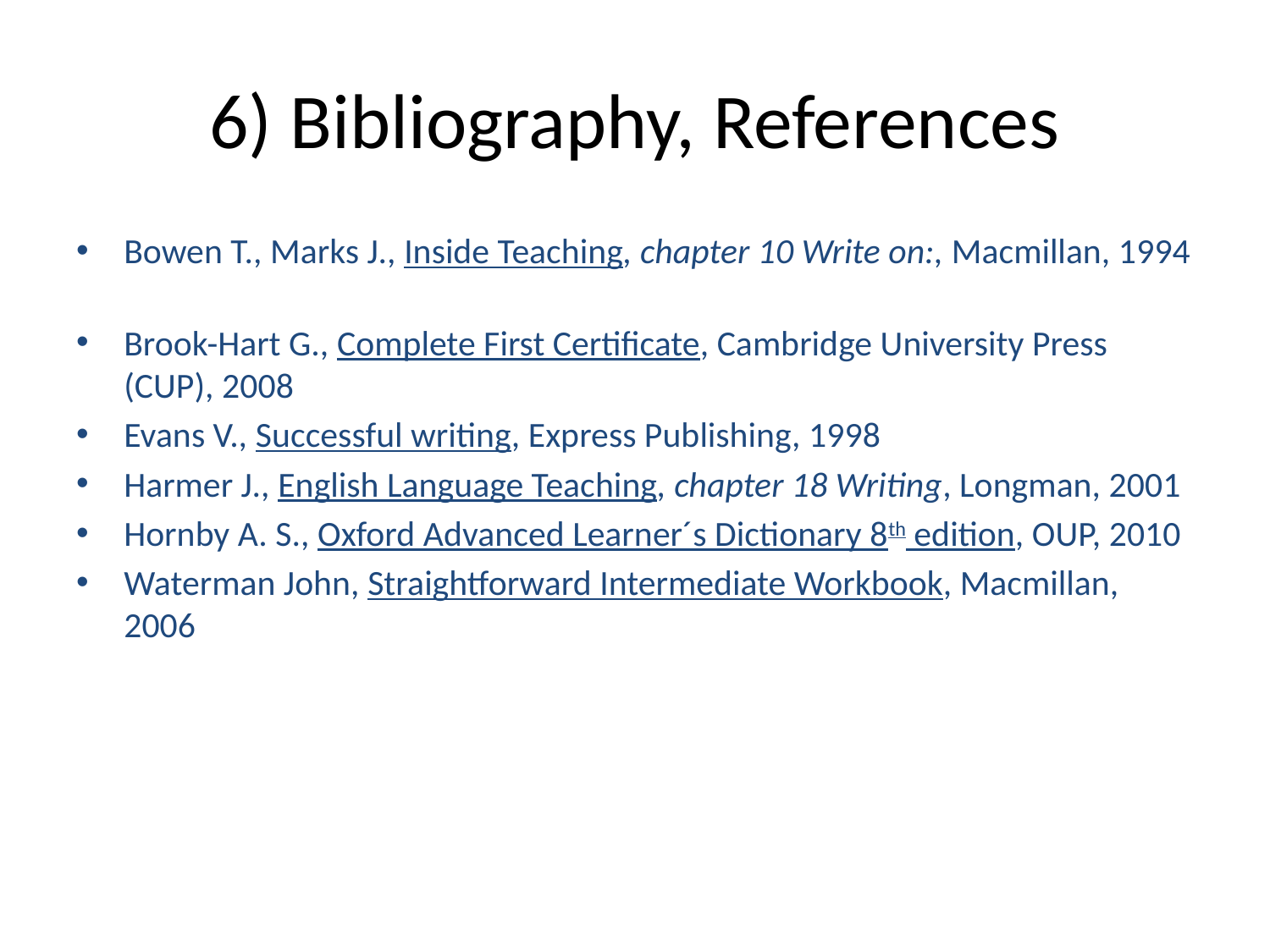

# 6) Bibliography, References
Bowen T., Marks J., Inside Teaching, chapter 10 Write on:, Macmillan, 1994
Brook-Hart G., Complete First Certificate, Cambridge University Press (CUP), 2008
Evans V., Successful writing, Express Publishing, 1998
Harmer J., English Language Teaching, chapter 18 Writing, Longman, 2001
Hornby A. S., Oxford Advanced Learner´s Dictionary 8th edition, OUP, 2010
Waterman John, Straightforward Intermediate Workbook, Macmillan, 2006